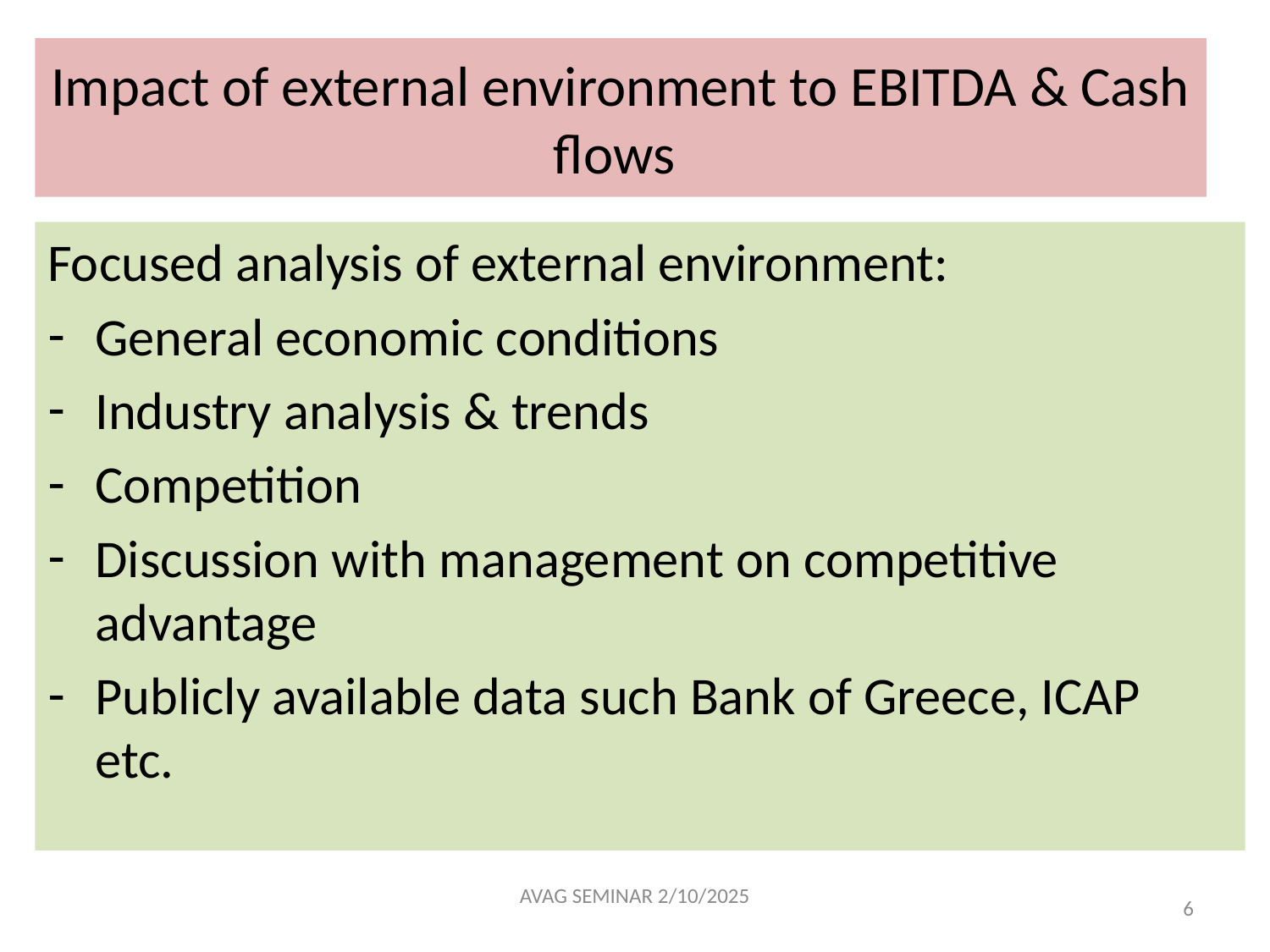

# Impact of external environment to EBITDA & Cash flows
Focused analysis of external environment:
General economic conditions
Industry analysis & trends
Competition
Discussion with management on competitive advantage
Publicly available data such Bank of Greece, ICAP etc.

AVAG SEMINAR 2/10/2025

6